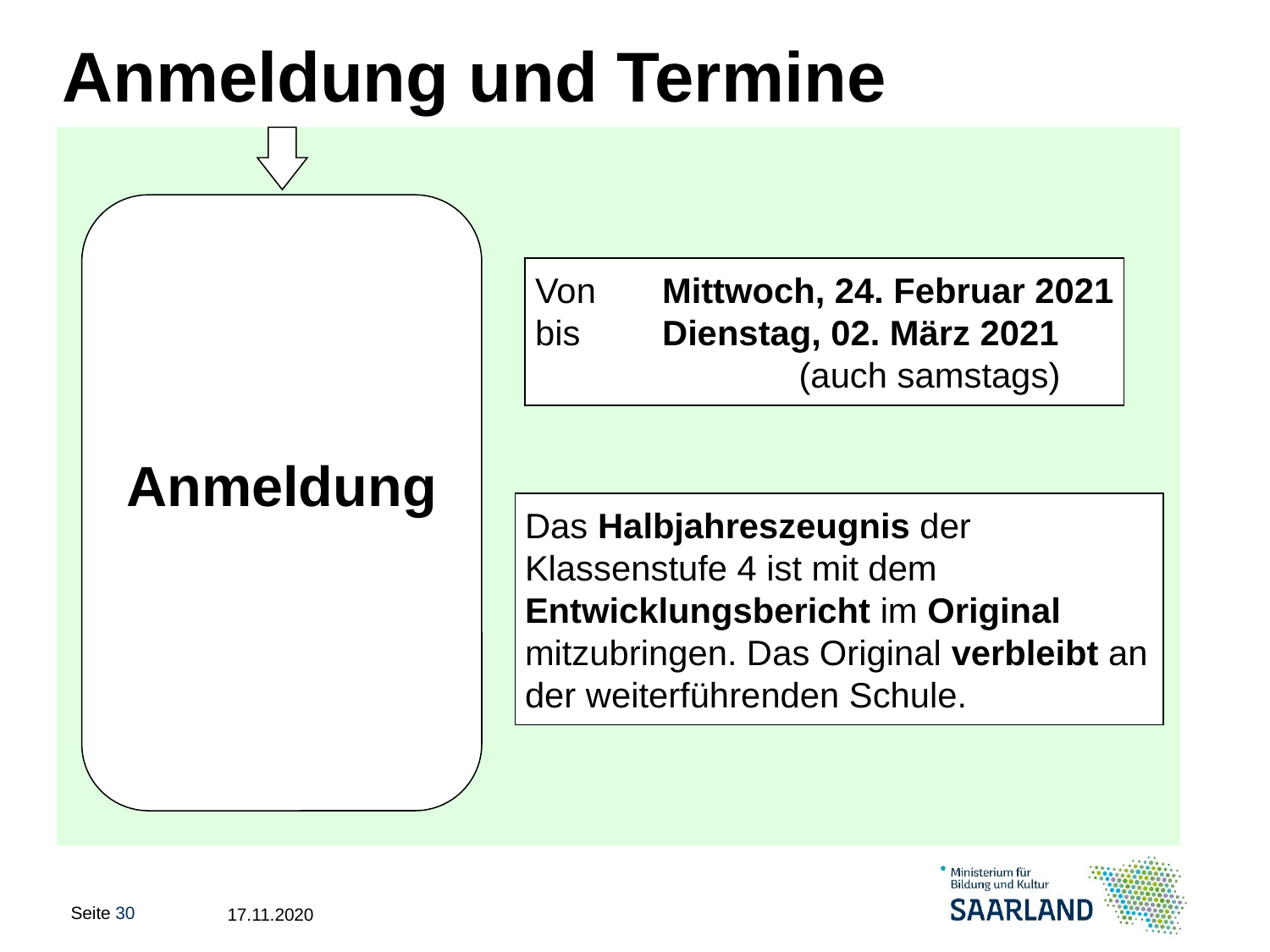

Anmeldung und Termine

Anmeldung

Von	 	Mittwoch, 24. Februar 2021
bis		Dienstag, 02. März 2021
			 (auch samstags)
Das Halbjahreszeugnis der Klassenstufe 4 ist mit dem Entwicklungsbericht im Original mitzubringen. Das Original verbleibt an der weiterführenden Schule.